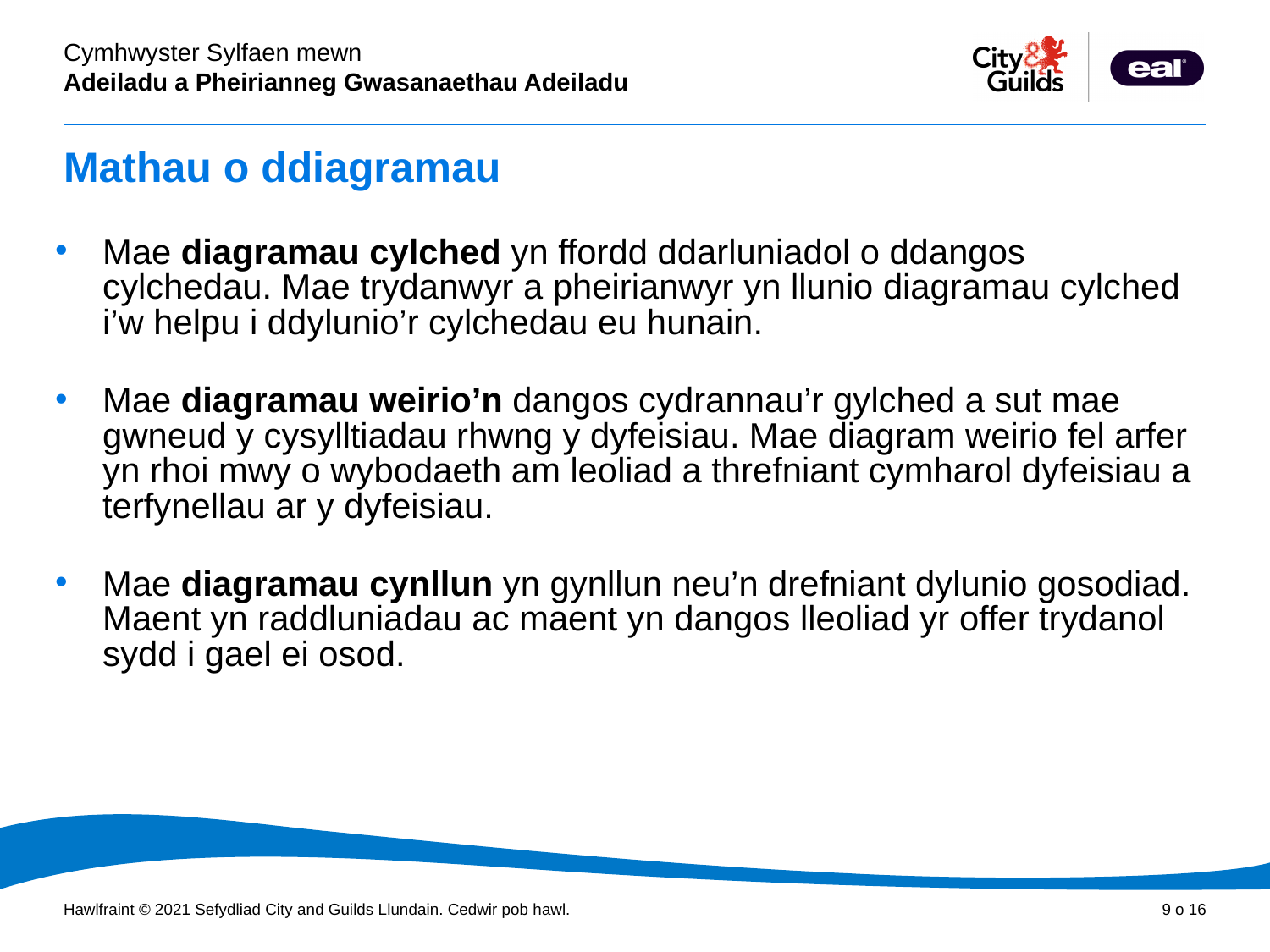

# Mathau o ddiagramau
Mae diagramau cylched yn ffordd ddarluniadol o ddangos cylchedau. Mae trydanwyr a pheirianwyr yn llunio diagramau cylched i’w helpu i ddylunio’r cylchedau eu hunain.
Mae diagramau weirio’n dangos cydrannau’r gylched a sut mae gwneud y cysylltiadau rhwng y dyfeisiau. Mae diagram weirio fel arfer yn rhoi mwy o wybodaeth am leoliad a threfniant cymharol dyfeisiau a terfynellau ar y dyfeisiau.
Mae diagramau cynllun yn gynllun neu’n drefniant dylunio gosodiad. Maent yn raddluniadau ac maent yn dangos lleoliad yr offer trydanol sydd i gael ei osod.